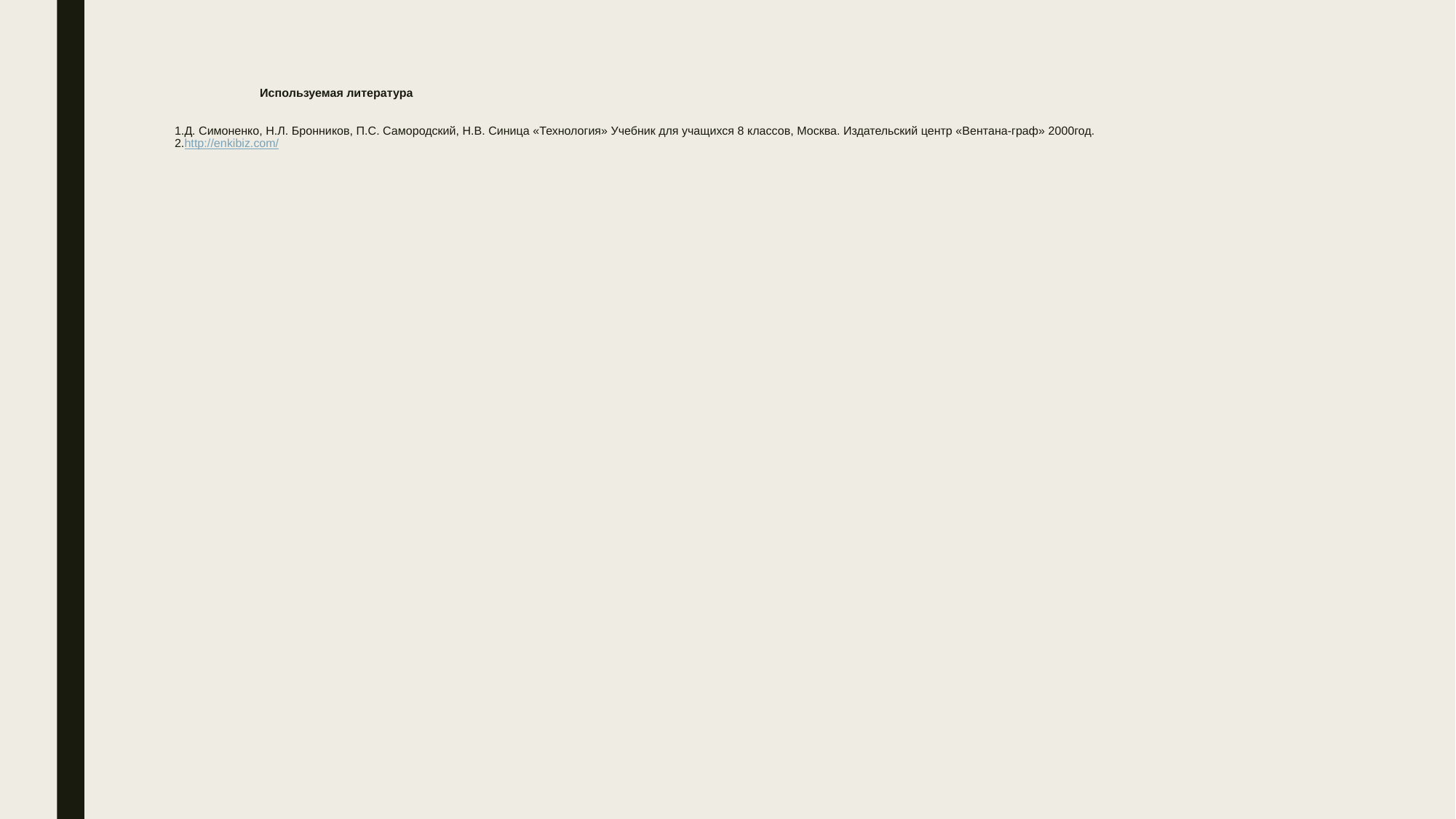

# Используемая литература     1.Д. Симоненко, Н.Л. Бронников, П.С. Самородский, Н.В. Синица «Технология» Учебник для учащихся 8 классов, Москва. Издательский центр «Вентана-граф» 2000год. 2.http://enkibiz.com/